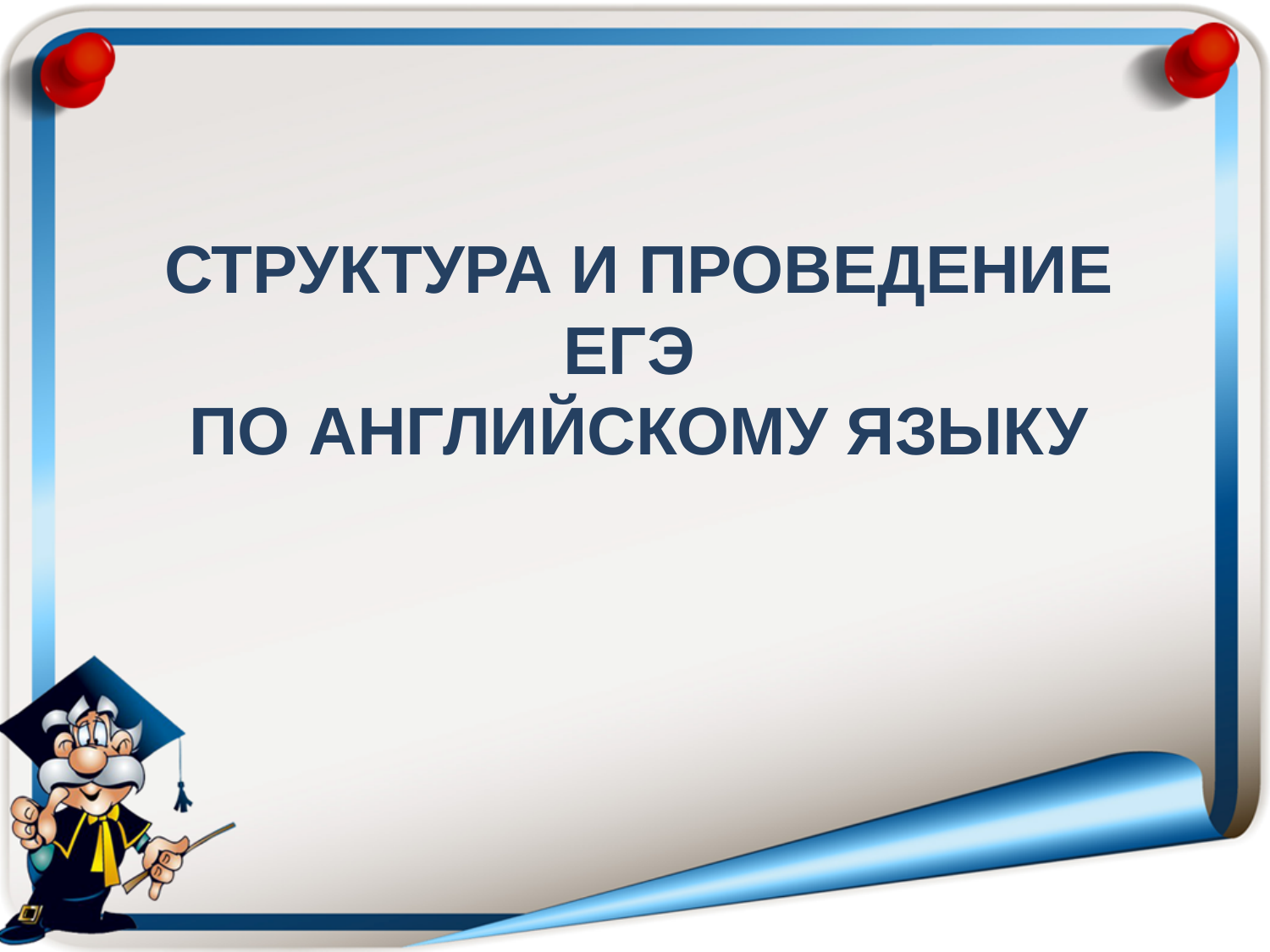

# Структура и проведение ЕГЭ по английскому языку